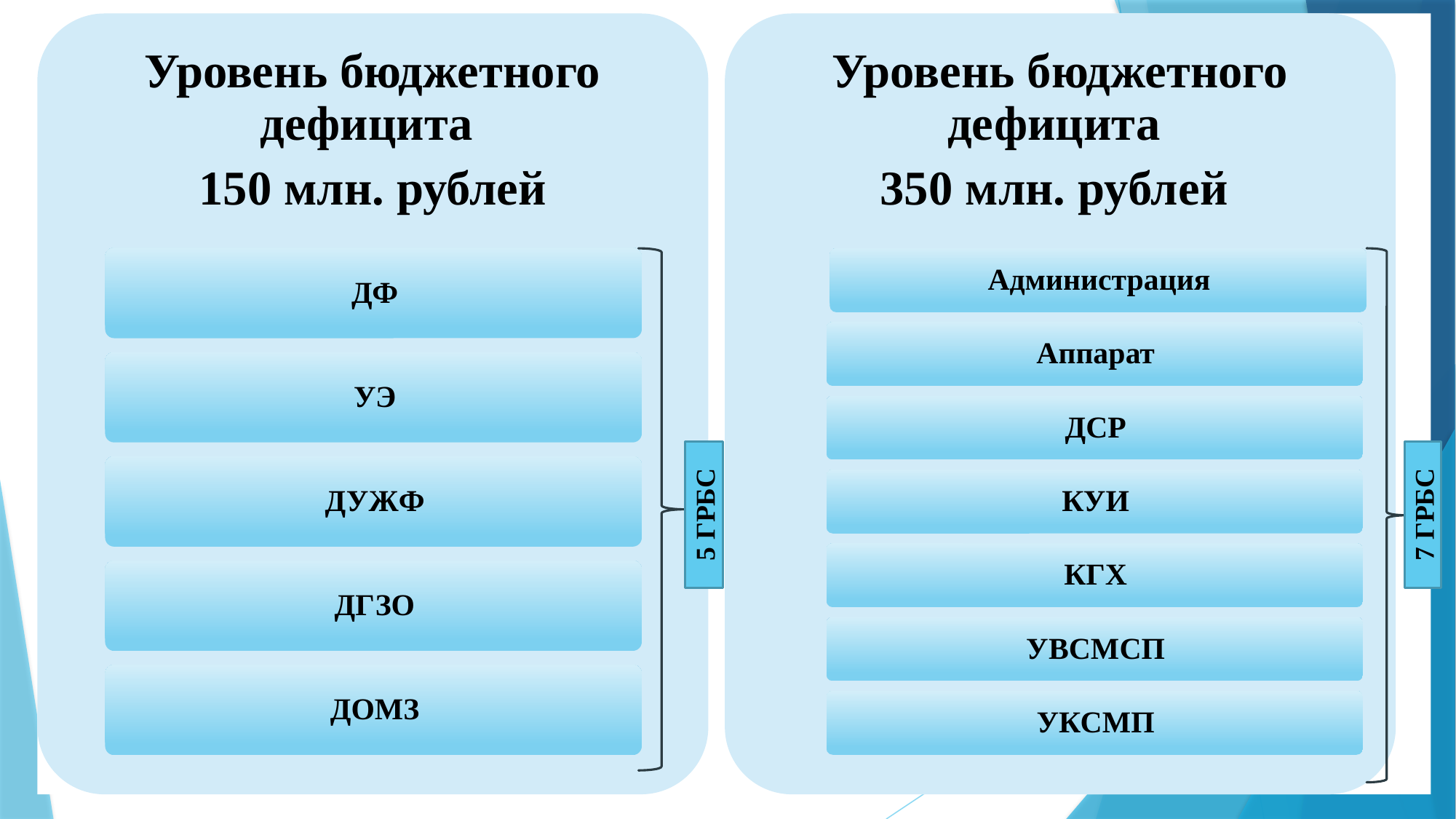

Уровень бюджетного дефицита
150 млн. рублей
ДФ
УЭ
ДУЖФ
ДГЗО
ДОМЗ
Уровень бюджетного дефицита
350 млн. рублей
Администрация
Аппарат
ДСР
КУИ
КГХ
УВСМСП
УКСМП
#

5 ГРБС
7 ГРБС